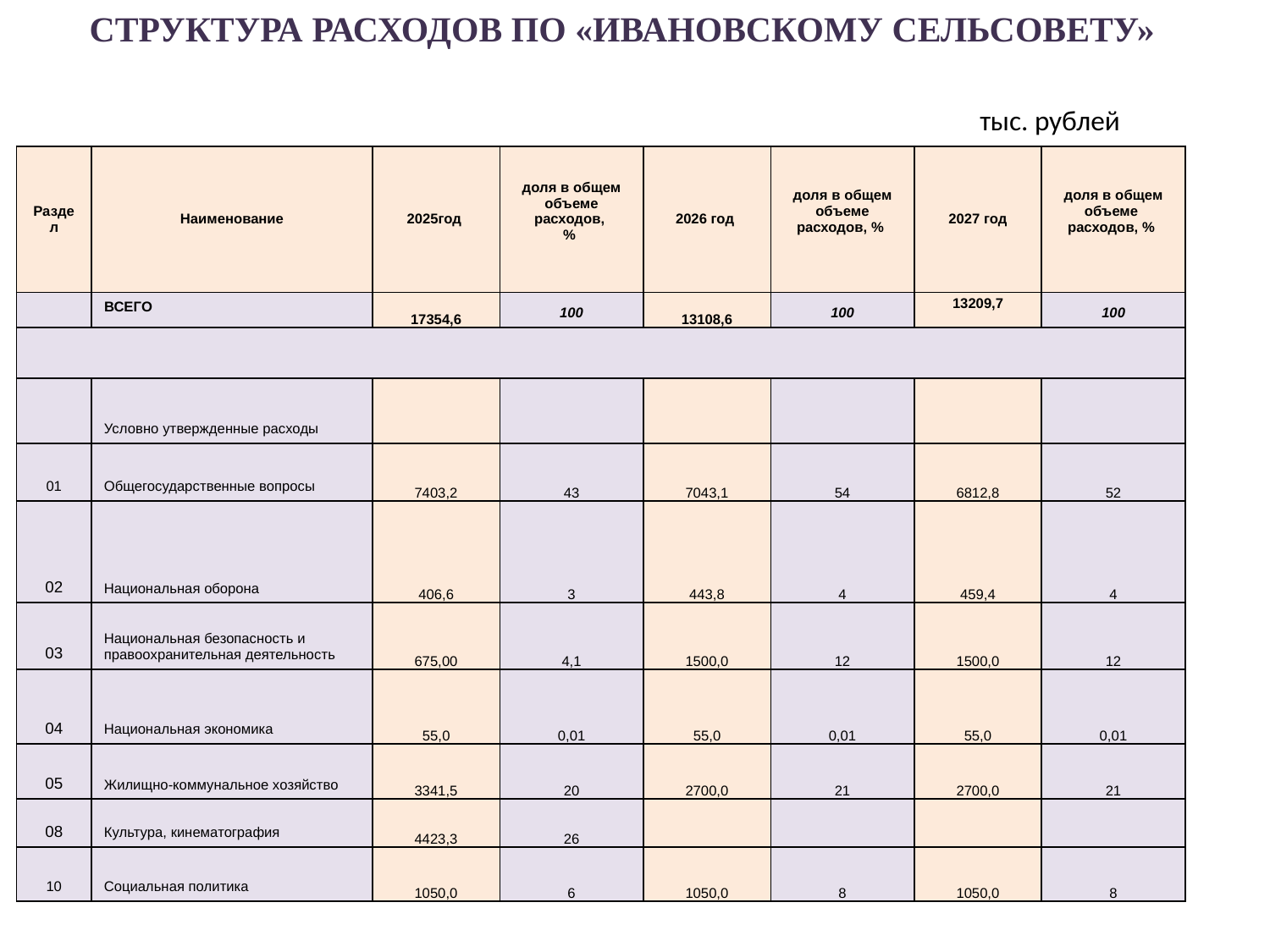

# СТРУКТУРА РАСХОДОВ ПО «ИВАНОВСКОМУ СЕЛЬСОВЕТУ»
тыс. рублей
| Раздел | Наименование | 2025год | доля в общем объеме расходов, % | 2026 год | доля в общем объеме расходов, % | 2027 год | доля в общем объеме расходов, % |
| --- | --- | --- | --- | --- | --- | --- | --- |
|  | ВСЕГО | 17354,6 | 100 | 13108,6 | 100 | 13209,7 | 100 |
|  |  |  |  |  |  |  |  |
|  | Условно утвержденные расходы |  |  |  |  |  |  |
| 01 | Общегосударственные вопросы | 7403,2 | 43 | 7043,1 | 54 | 6812,8 | 52 |
| 02 | Национальная оборона | 406,6 | 3 | 443,8 | 4 | 459,4 | 4 |
| 03 | Национальная безопасность и правоохранительная деятельность | 675,00 | 4,1 | 1500,0 | 12 | 1500,0 | 12 |
| 04 | Национальная экономика | 55,0 | 0,01 | 55,0 | 0,01 | 55,0 | 0,01 |
| 05 | Жилищно-коммунальное хозяйство | 3341,5 | 20 | 2700,0 | 21 | 2700,0 | 21 |
| 08 | Культура, кинематография | 4423,3 | 26 |  |  |  |  |
| 10 | Социальная политика | 1050,0 | 6 | 1050,0 | 8 | 1050,0 | 8 |